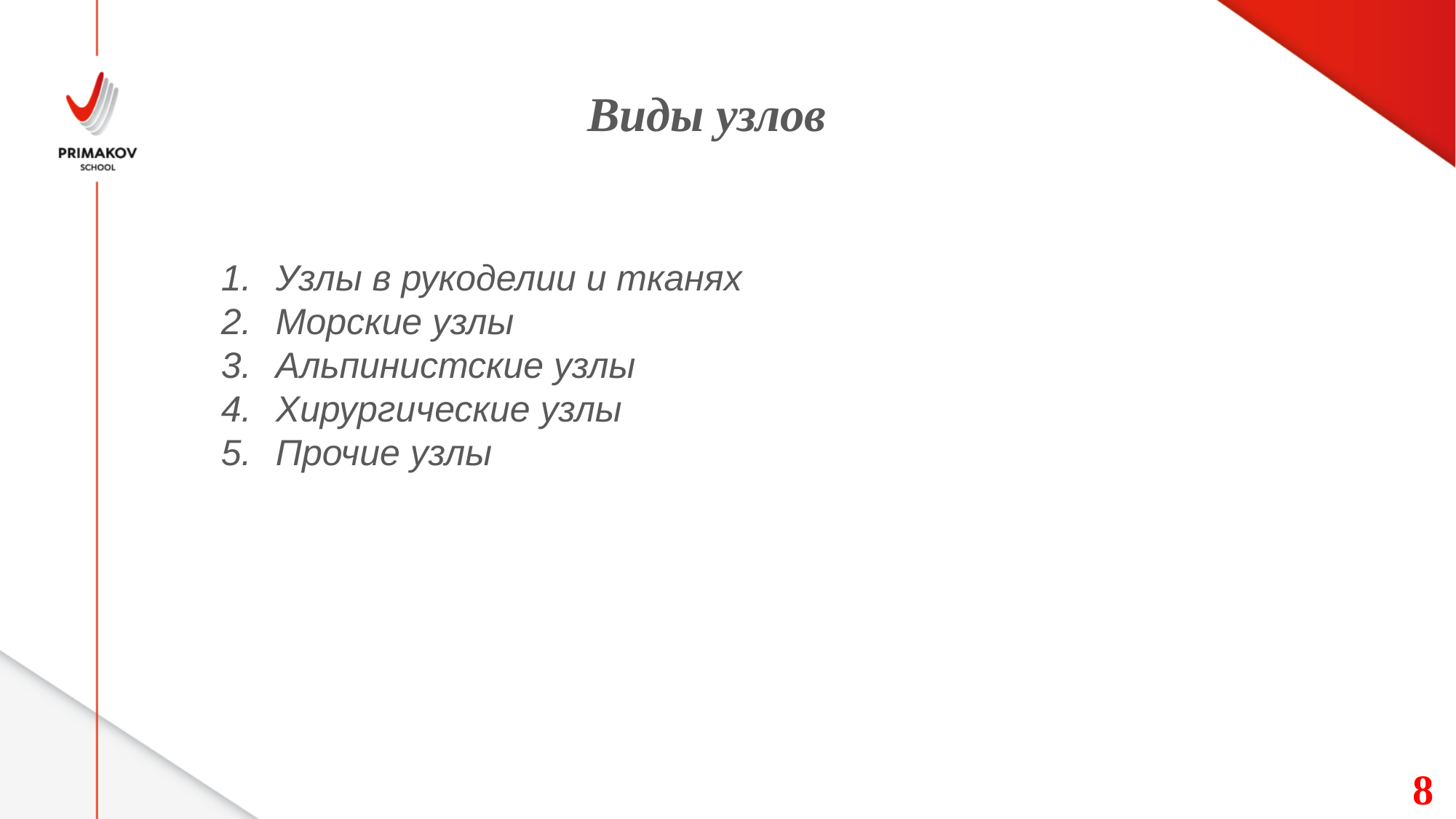

Виды узлов
Узлы в рукоделии и тканях
Морские узлы
Альпинистские узлы
Хирургические узлы
Прочие узлы
   8